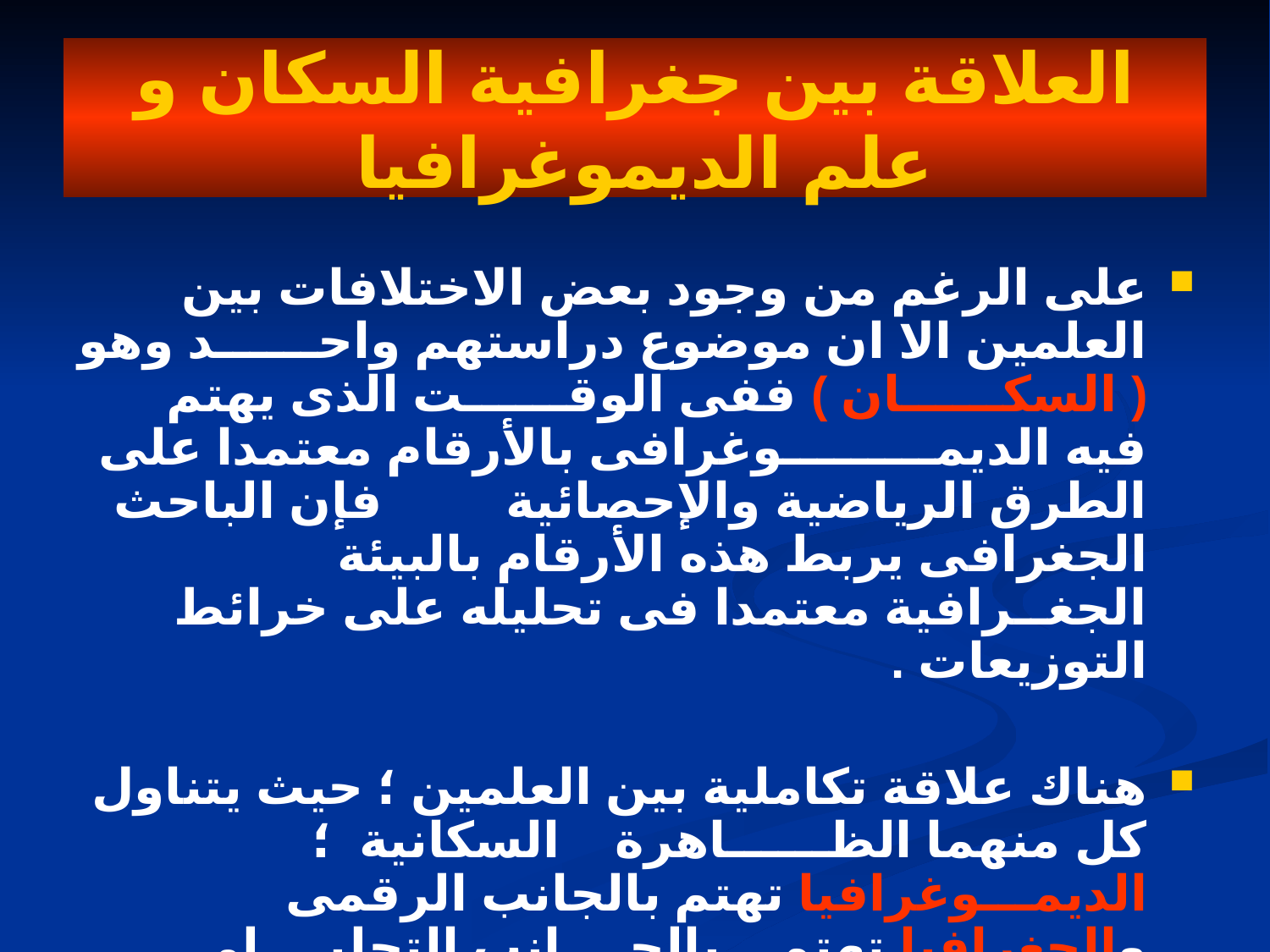

# العلاقة بين جغرافية السكان و علم الديموغرافيا
على الرغم من وجود بعض الاختلافات بين   العلمين الا ان موضوع دراستهم واحــــــد وهو ( السكــــــان ) ففى الوقــــــت الذى يهتم فيه الديمـــــــــوغرافى بالأرقام معتمدا على الطرق الرياضية والإحصائية         فإن الباحث الجغرافى يربط هذه الأرقام بالبيئة الجغــرافية معتمدا فى تحليله على خرائط التوزيعات .

هناك علاقة تكاملية بين العلمين ؛ حيث يتناول كل منهما الظــــــاهرة    السكانية  ؛   الديمـــوغرافيا تهتم بالجانب الرقمى    والجغرافيا تهتم    بالجــــانب التحليــــلى بهدف تحديد الإطار المكانى الصحيح وتوضيح مختلف العوامل التى تحكم علاقات السكان داخل هذا الإطار .